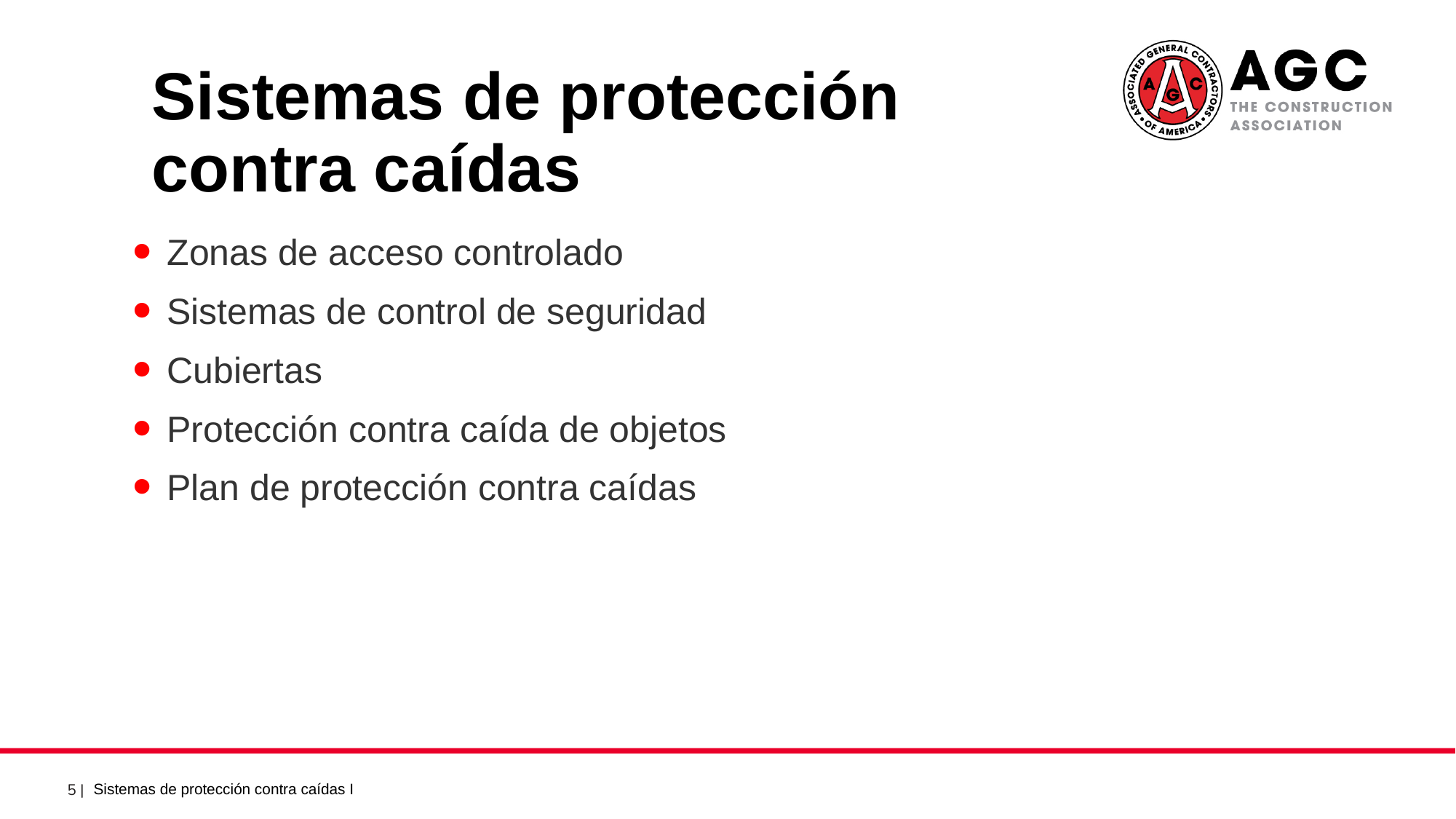

Sistemas de protección contra caídas 2
Zonas de acceso controlado
Sistemas de control de seguridad
Cubiertas
Protección contra caída de objetos
Plan de protección contra caídas
Sistemas de protección contra caídas I